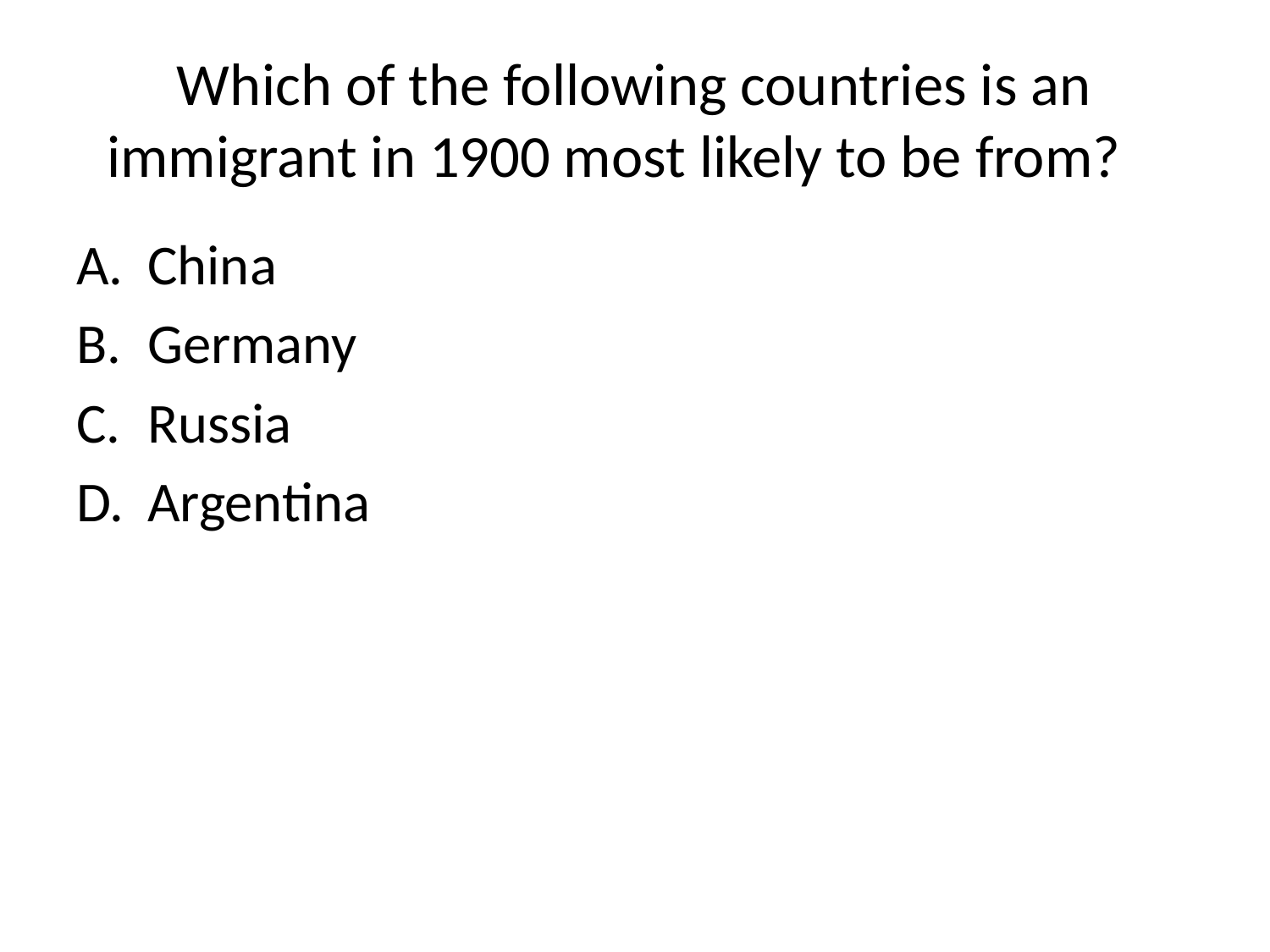

# Which of the following countries is an immigrant in 1900 most likely to be from?
China
Germany
Russia
Argentina